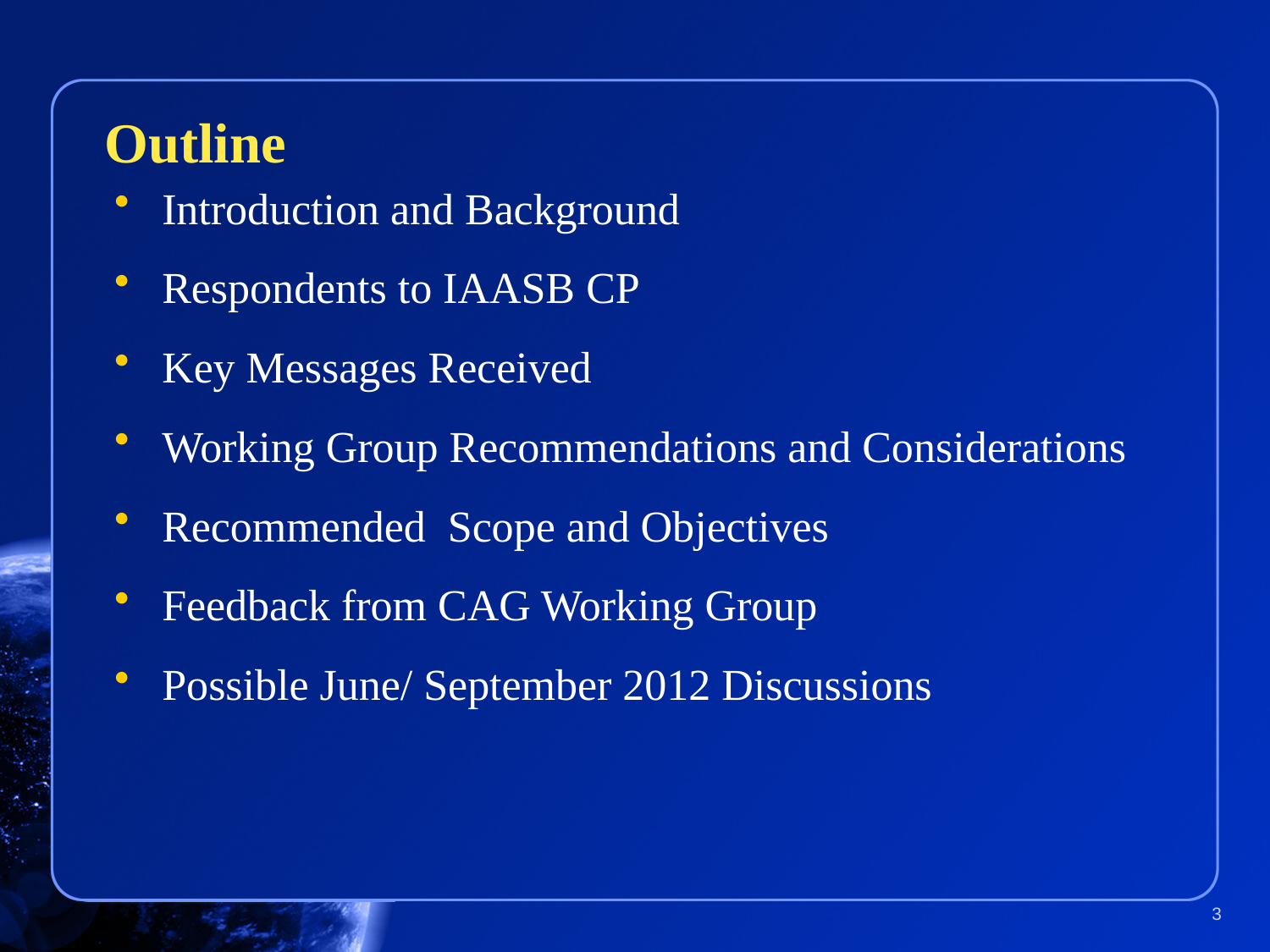

#
Outline
Introduction and Background
Respondents to IAASB CP
Key Messages Received
Working Group Recommendations and Considerations
Recommended  Scope and Objectives
Feedback from CAG Working Group
Possible June/ September 2012 Discussions

3